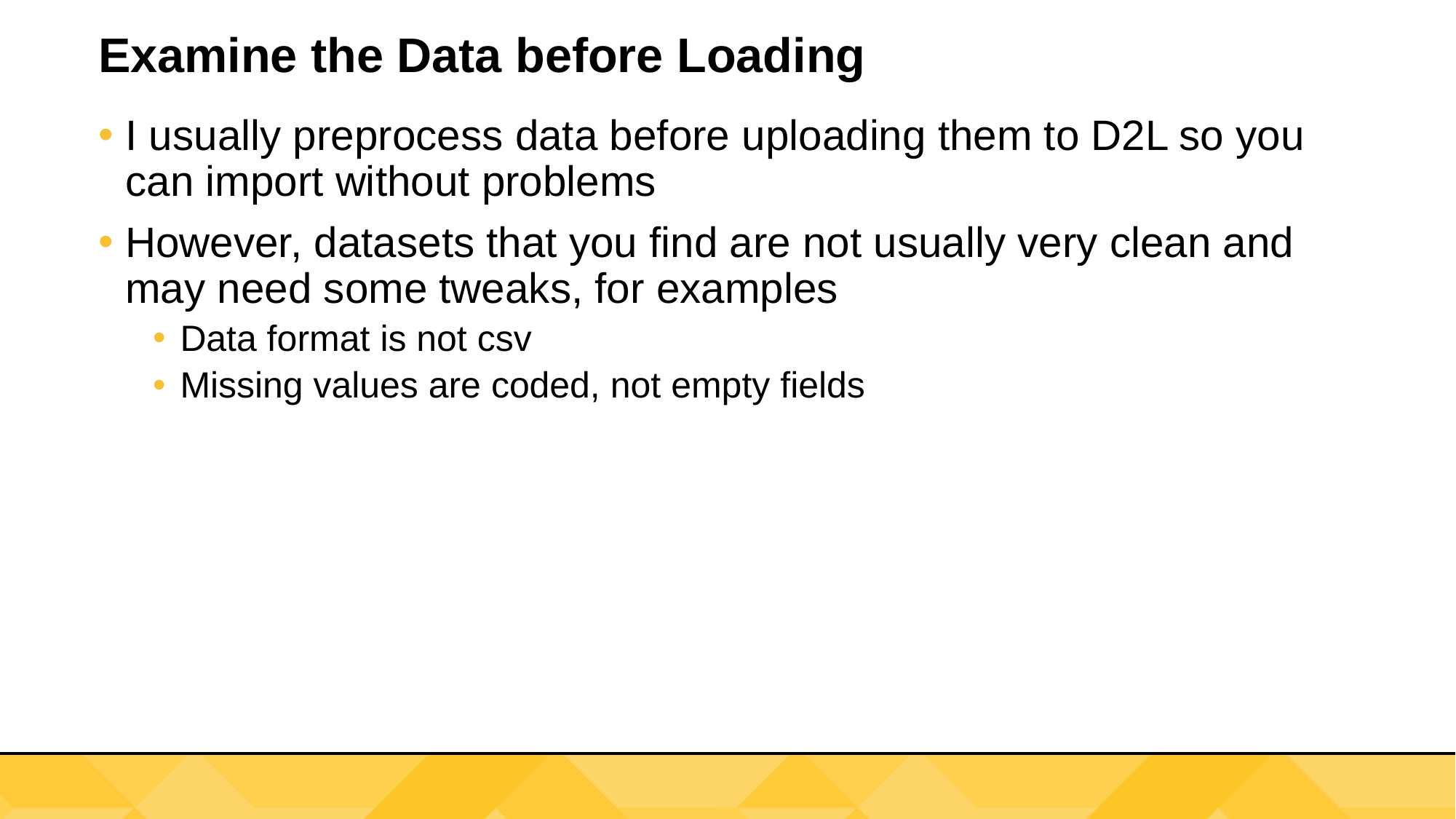

# Examine the Data before Loading
I usually preprocess data before uploading them to D2L so you can import without problems
However, datasets that you find are not usually very clean and may need some tweaks, for examples
Data format is not csv
Missing values are coded, not empty fields